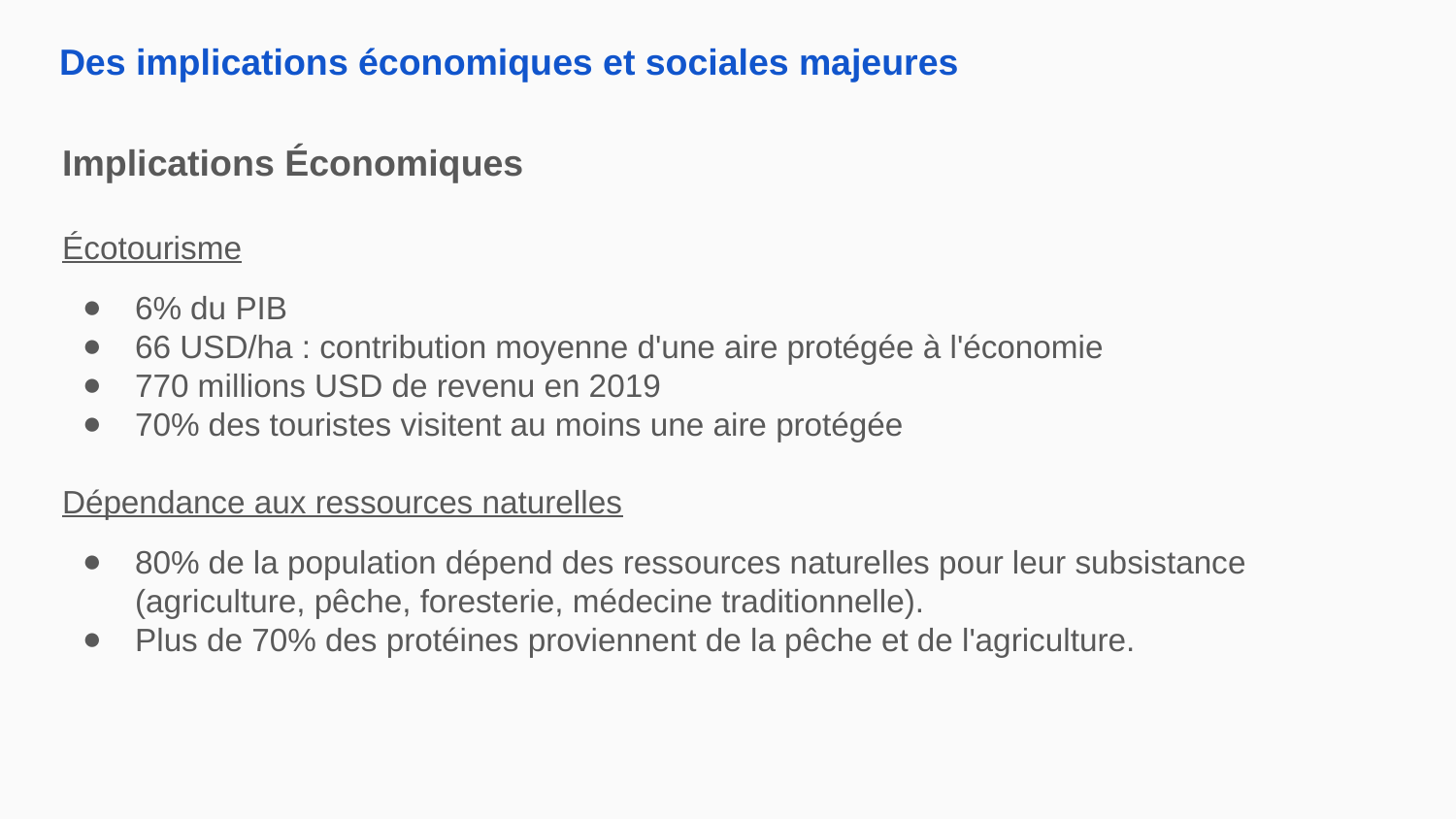

# Des implications économiques et sociales majeures

Implications Économiques

Écotourisme
6% du PIB
66 USD/ha : contribution moyenne d'une aire protégée à l'économie
770 millions USD de revenu en 2019
70% des touristes visitent au moins une aire protégée

Dépendance aux ressources naturelles
80% de la population dépend des ressources naturelles pour leur subsistance (agriculture, pêche, foresterie, médecine traditionnelle).
Plus de 70% des protéines proviennent de la pêche et de l'agriculture.